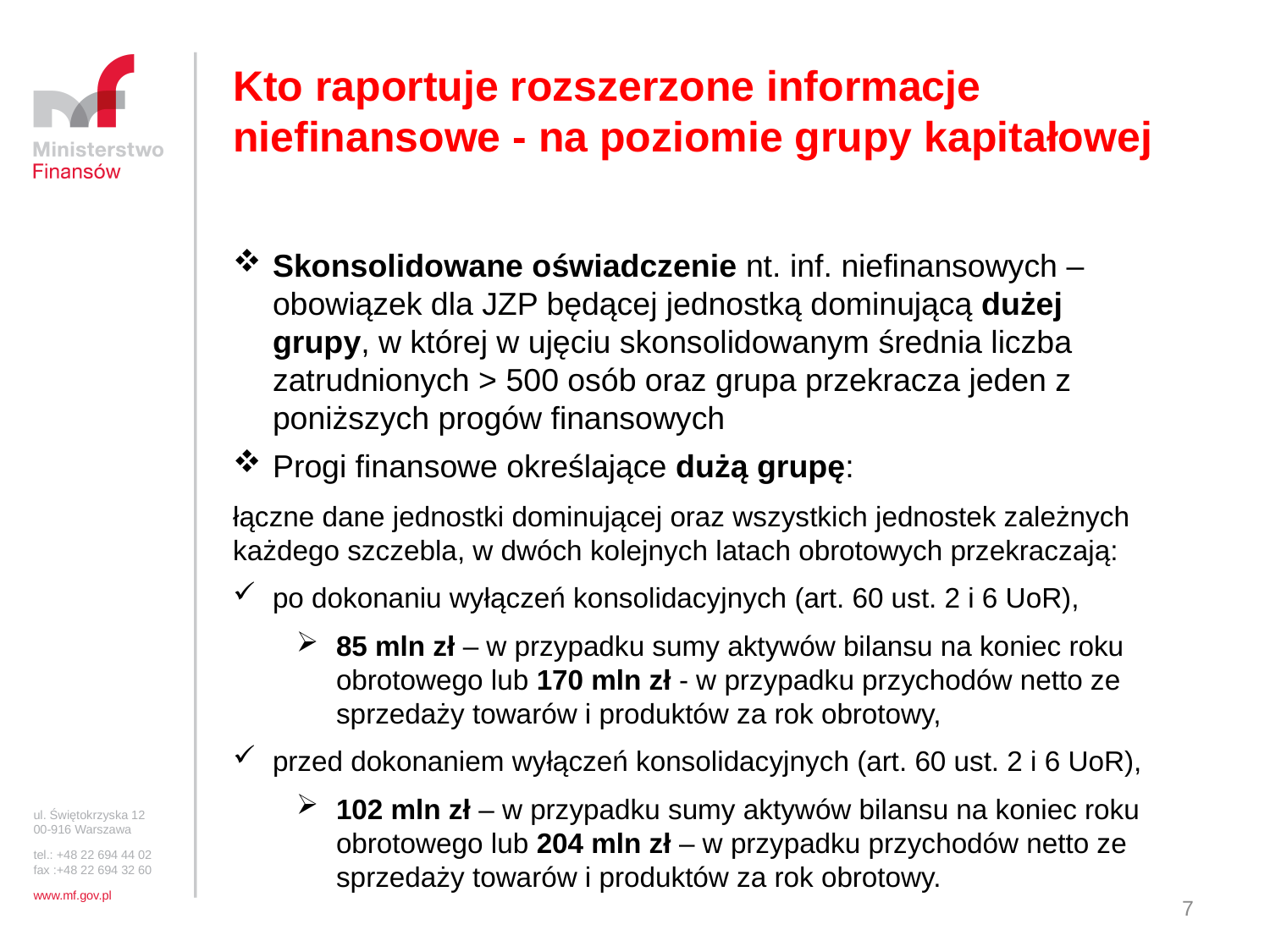

Kto raportuje rozszerzone informacje niefinansowe - na poziomie grupy kapitałowej
Skonsolidowane oświadczenie nt. inf. niefinansowych – obowiązek dla JZP będącej jednostką dominującą dużej grupy, w której w ujęciu skonsolidowanym średnia liczba zatrudnionych > 500 osób oraz grupa przekracza jeden z  poniższych progów finansowych
Progi finansowe określające dużą grupę:
łączne dane jednostki dominującej oraz wszystkich jednostek zależnych każdego szczebla, w dwóch kolejnych latach obrotowych przekraczają:
po dokonaniu wyłączeń konsolidacyjnych (art. 60 ust. 2 i 6 UoR),
85 mln zł – w przypadku sumy aktywów bilansu na koniec roku obrotowego lub 170 mln zł - w przypadku przychodów netto ze sprzedaży towarów i produktów za rok obrotowy,
przed dokonaniem wyłączeń konsolidacyjnych (art. 60 ust. 2 i 6 UoR),
102 mln zł – w przypadku sumy aktywów bilansu na koniec roku obrotowego lub 204 mln zł – w przypadku przychodów netto ze sprzedaży towarów i produktów za rok obrotowy.
ul. Świętokrzyska 12
00-916 Warszawa

tel.: +48 22 694 44 02
fax :+48 22 694 32 60

www.mf.gov.pl
7